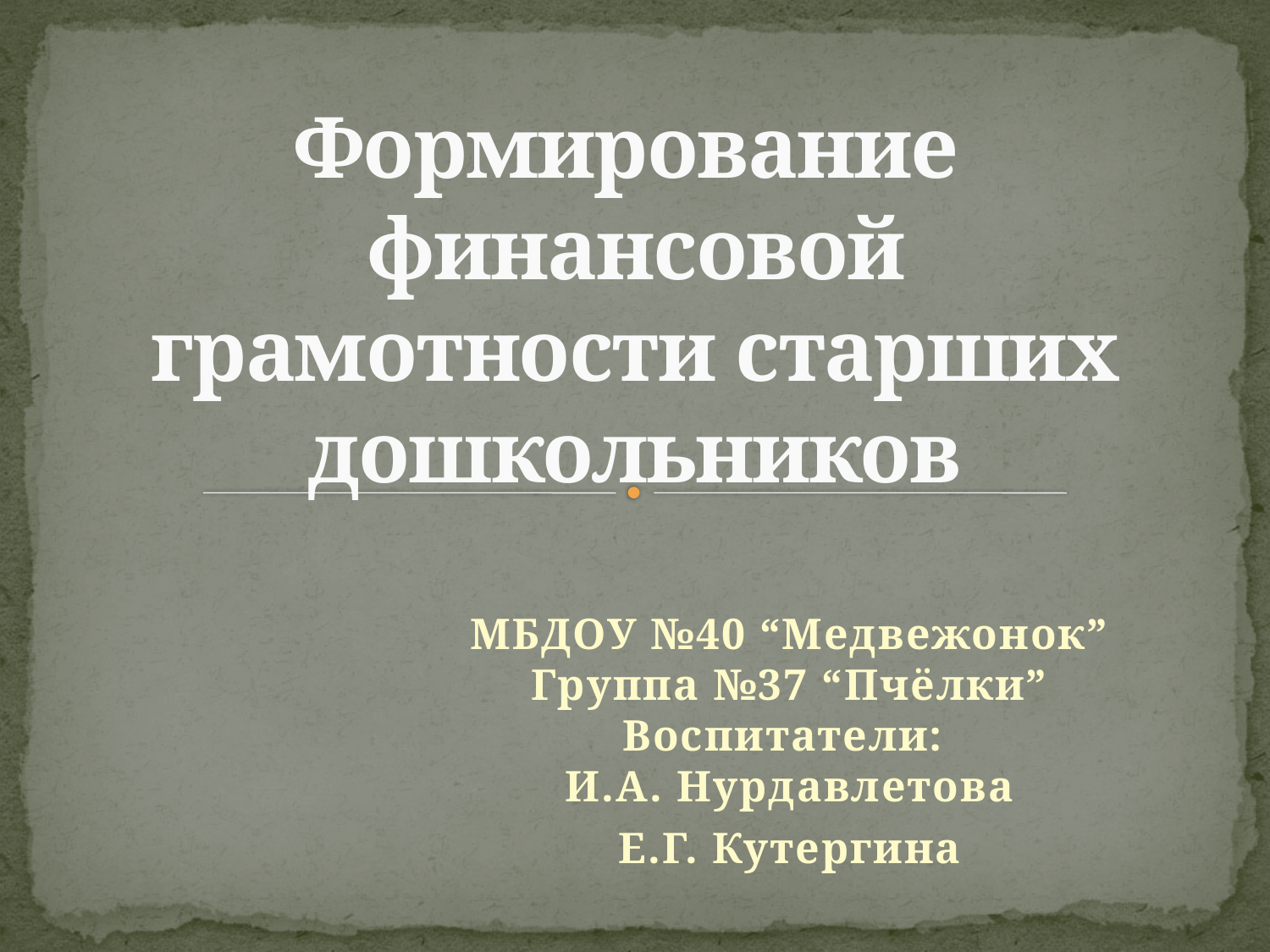

# Формирование  финансовой грамотности старших дошкольников

МБДОУ №40 “Медвежонок”
Группа №37 “Пчёлки”
Воспитатели:
И.А. Нурдавлетова
Е.Г. Кутергина